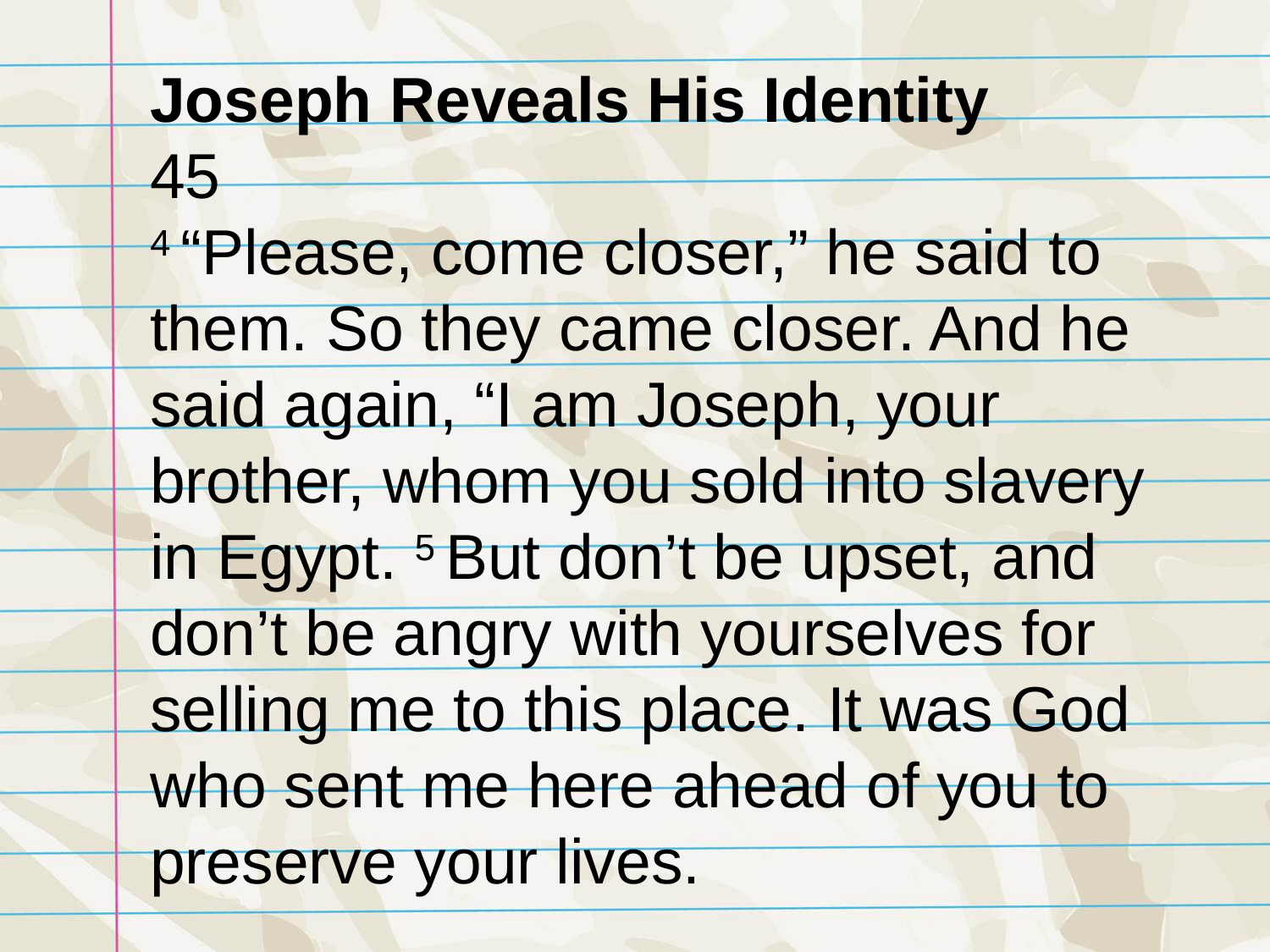

Joseph Reveals His Identity
45
4 “Please, come closer,” he said to them. So they came closer. And he said again, “I am Joseph, your brother, whom you sold into slavery in Egypt. 5 But don’t be upset, and don’t be angry with yourselves for selling me to this place. It was God who sent me here ahead of you to preserve your lives.